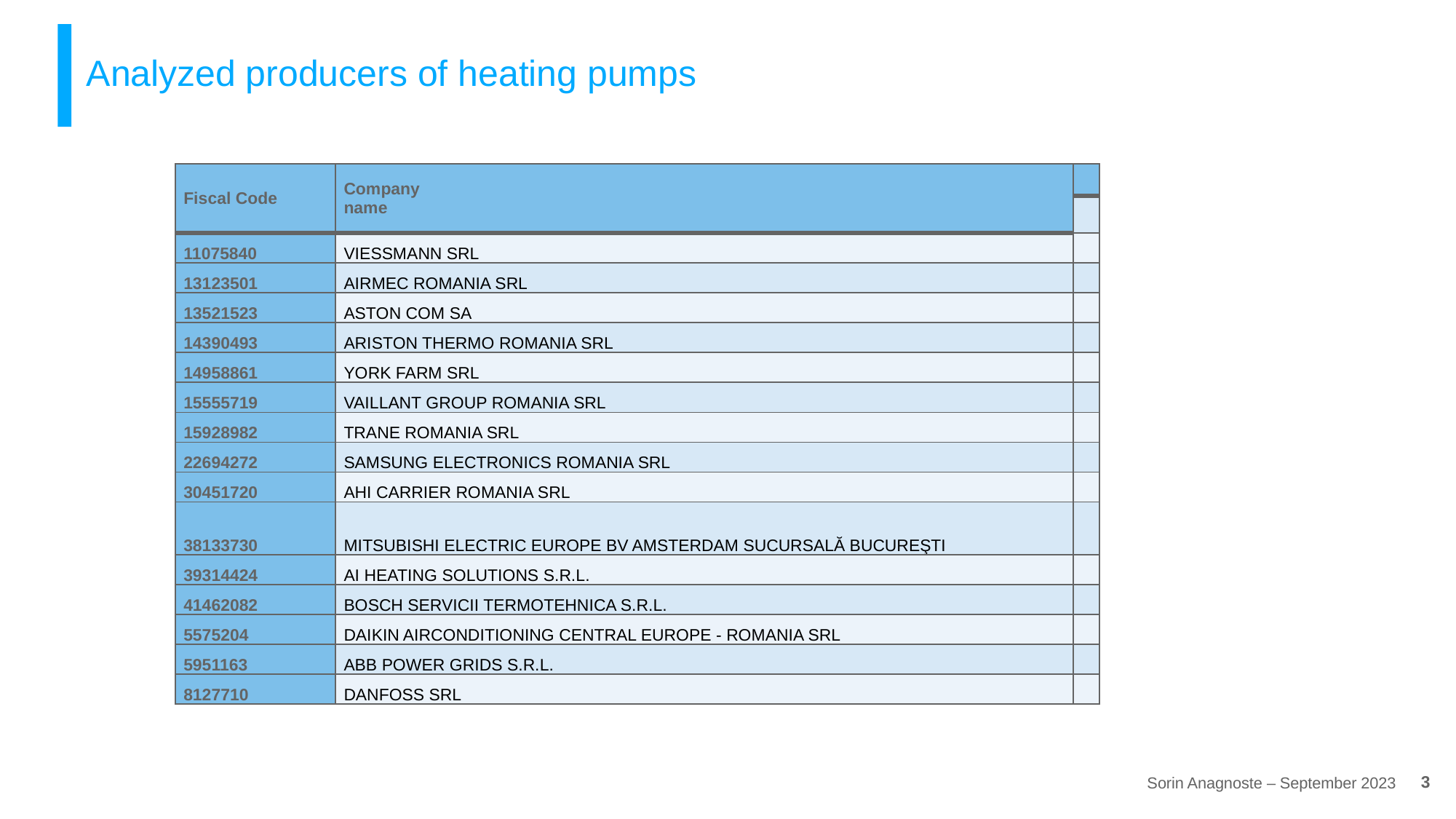

# Analyzed producers of heating pumps
| Fiscal Code | Company name |  |
| --- | --- | --- |
|  |  |  |
| 11075840 | VIESSMANN SRL |  |
| 13123501 | AIRMEC ROMANIA SRL |  |
| 13521523 | ASTON COM SA |  |
| 14390493 | ARISTON THERMO ROMANIA SRL |  |
| 14958861 | YORK FARM SRL |  |
| 15555719 | VAILLANT GROUP ROMANIA SRL |  |
| 15928982 | TRANE ROMANIA SRL |  |
| 22694272 | SAMSUNG ELECTRONICS ROMANIA SRL |  |
| 30451720 | AHI CARRIER ROMANIA SRL |  |
| 38133730 | MITSUBISHI ELECTRIC EUROPE BV AMSTERDAM SUCURSALĂ BUCUREŞTI |  |
| 39314424 | AI HEATING SOLUTIONS S.R.L. |  |
| 41462082 | BOSCH SERVICII TERMOTEHNICA S.R.L. |  |
| 5575204 | DAIKIN AIRCONDITIONING CENTRAL EUROPE - ROMANIA SRL |  |
| 5951163 | ABB POWER GRIDS S.R.L. |  |
| 8127710 | DANFOSS SRL |  |
31